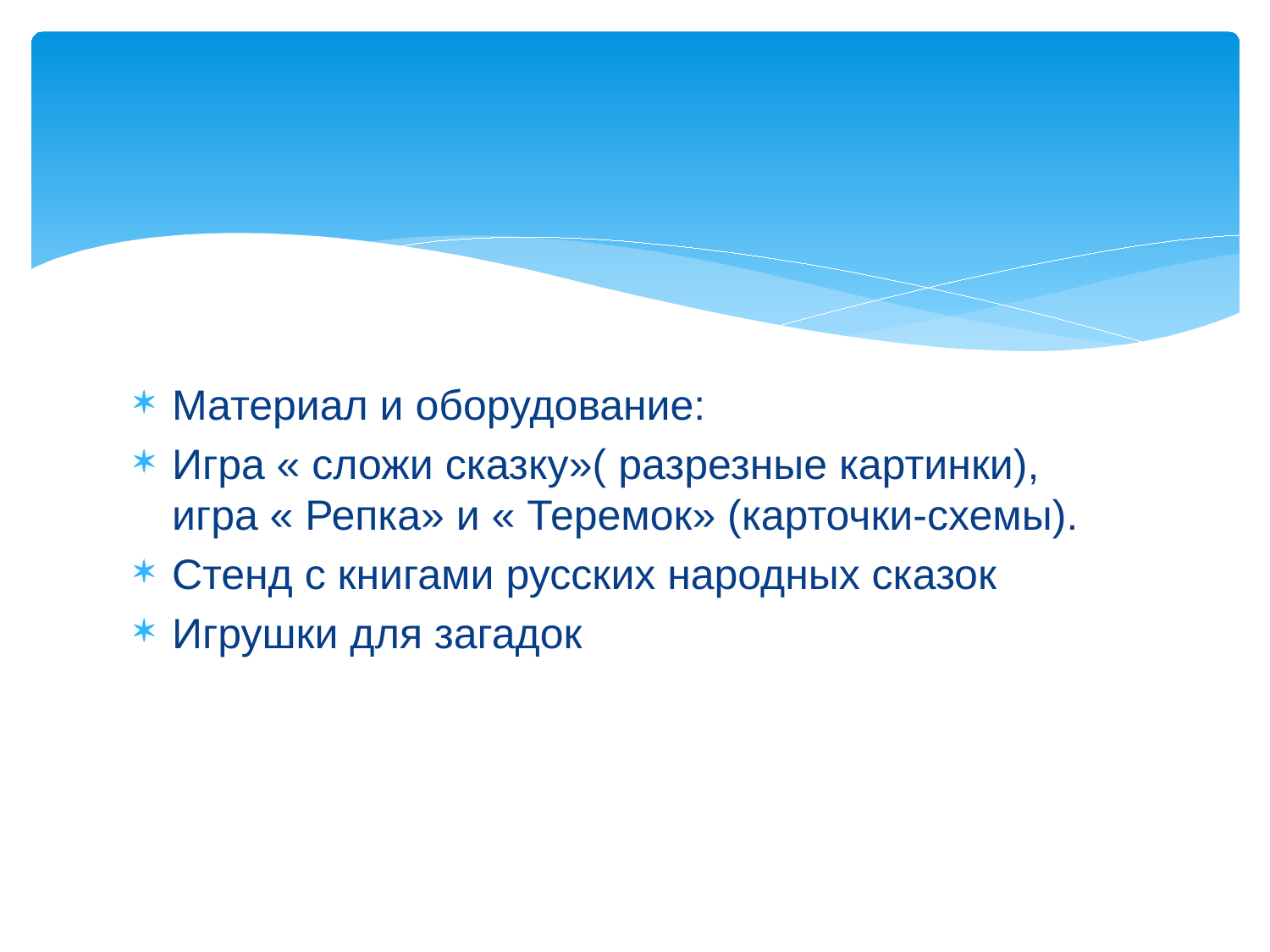

#
Материал и оборудование:
Игра « сложи сказку»( разрезные картинки), игра « Репка» и « Теремок» (карточки-схемы).
Стенд с книгами русских народных сказок
Игрушки для загадок